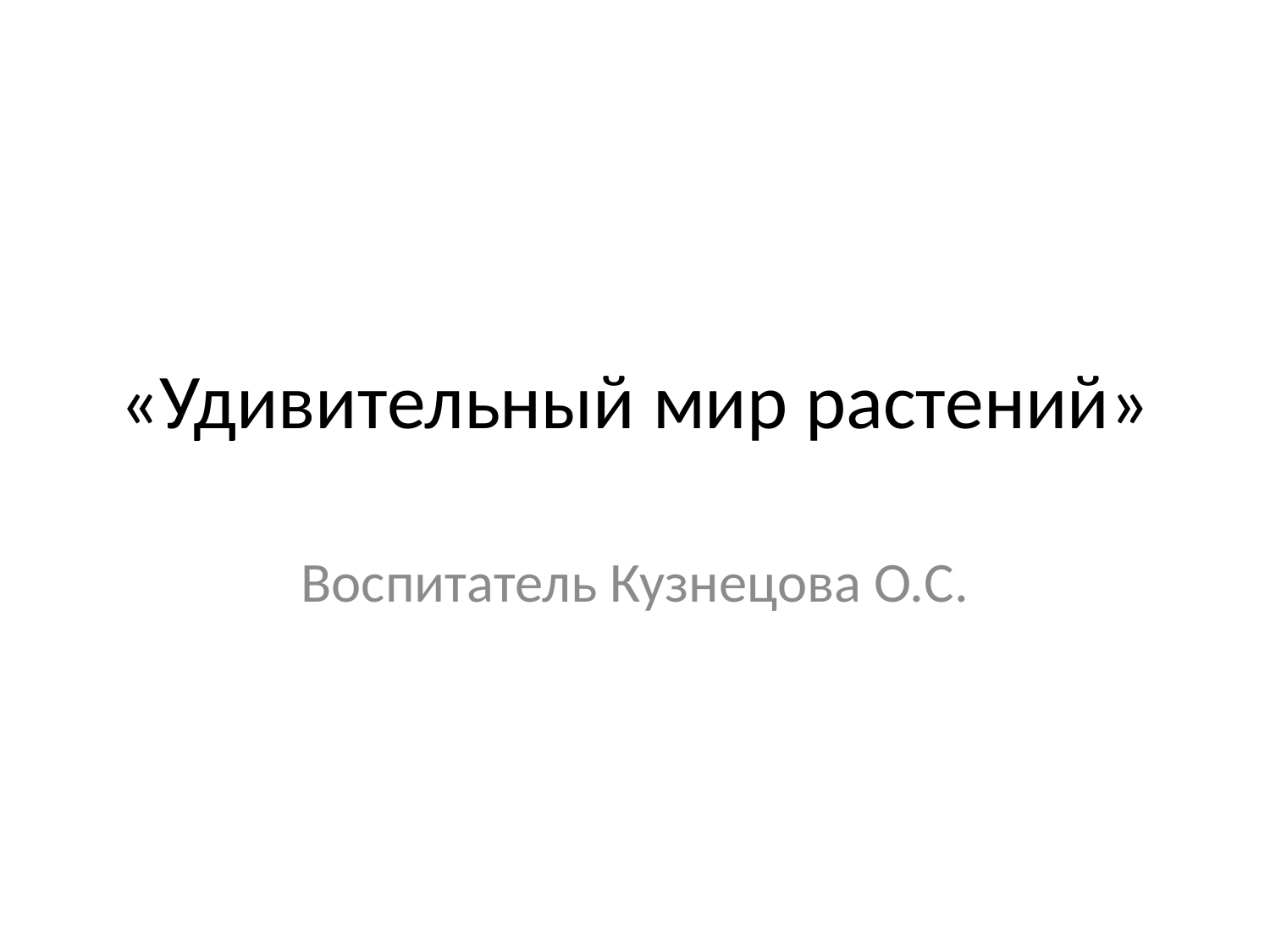

# «Удивительный мир растений»
Воспитатель Кузнецова О.С.